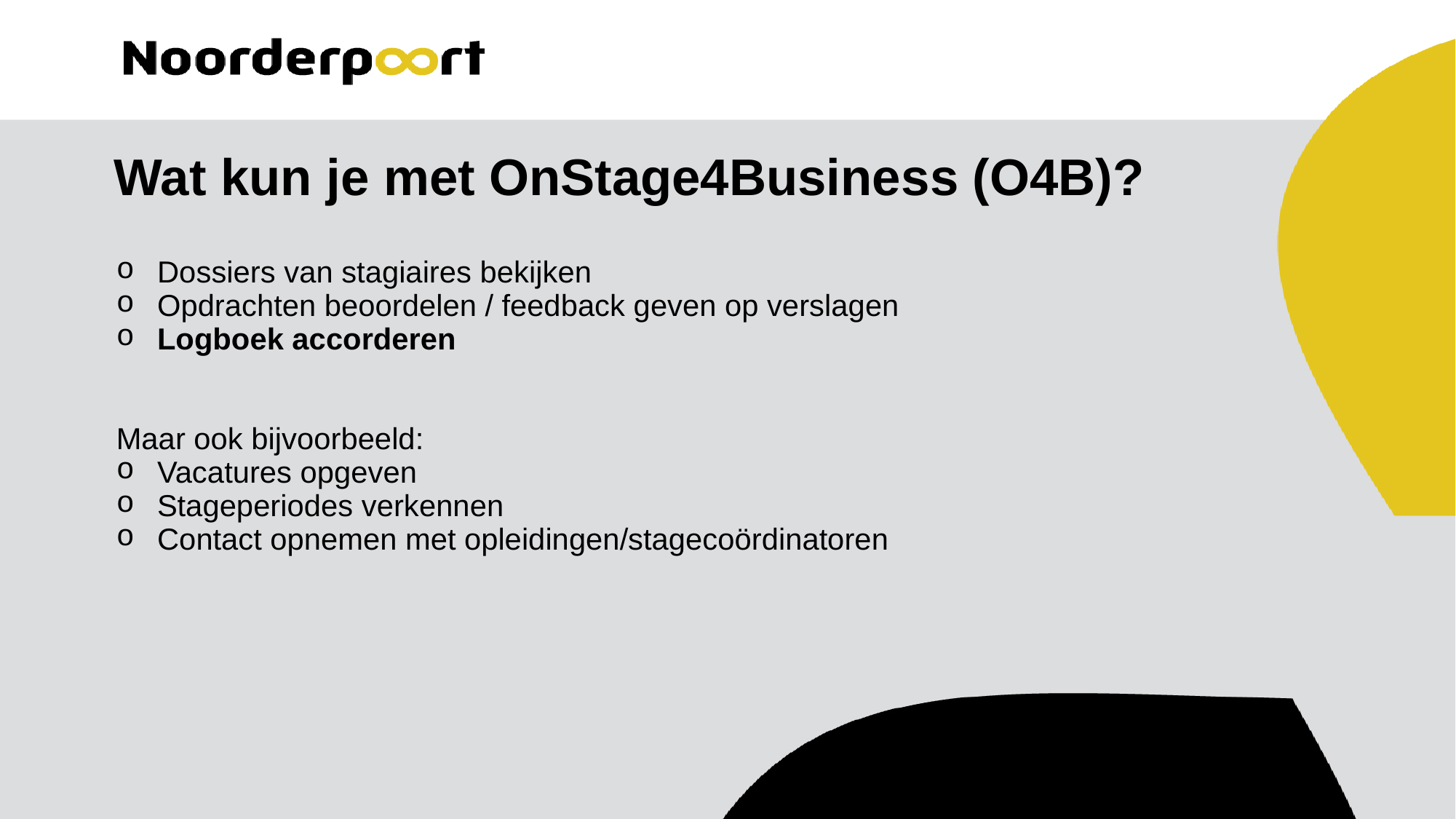

# Wat kun je met OnStage4Busine​ss (O4B)?
Dossiers van stagiaires bekijken
Opdrachten beoordelen / feedback geven op verslagen
Logboek accorderen

Maar ook bijvoorbeeld:
Vacatures opgeven
Stageperiodes verkennen
Contact opnemen met opleidingen/stagecoördinatoren